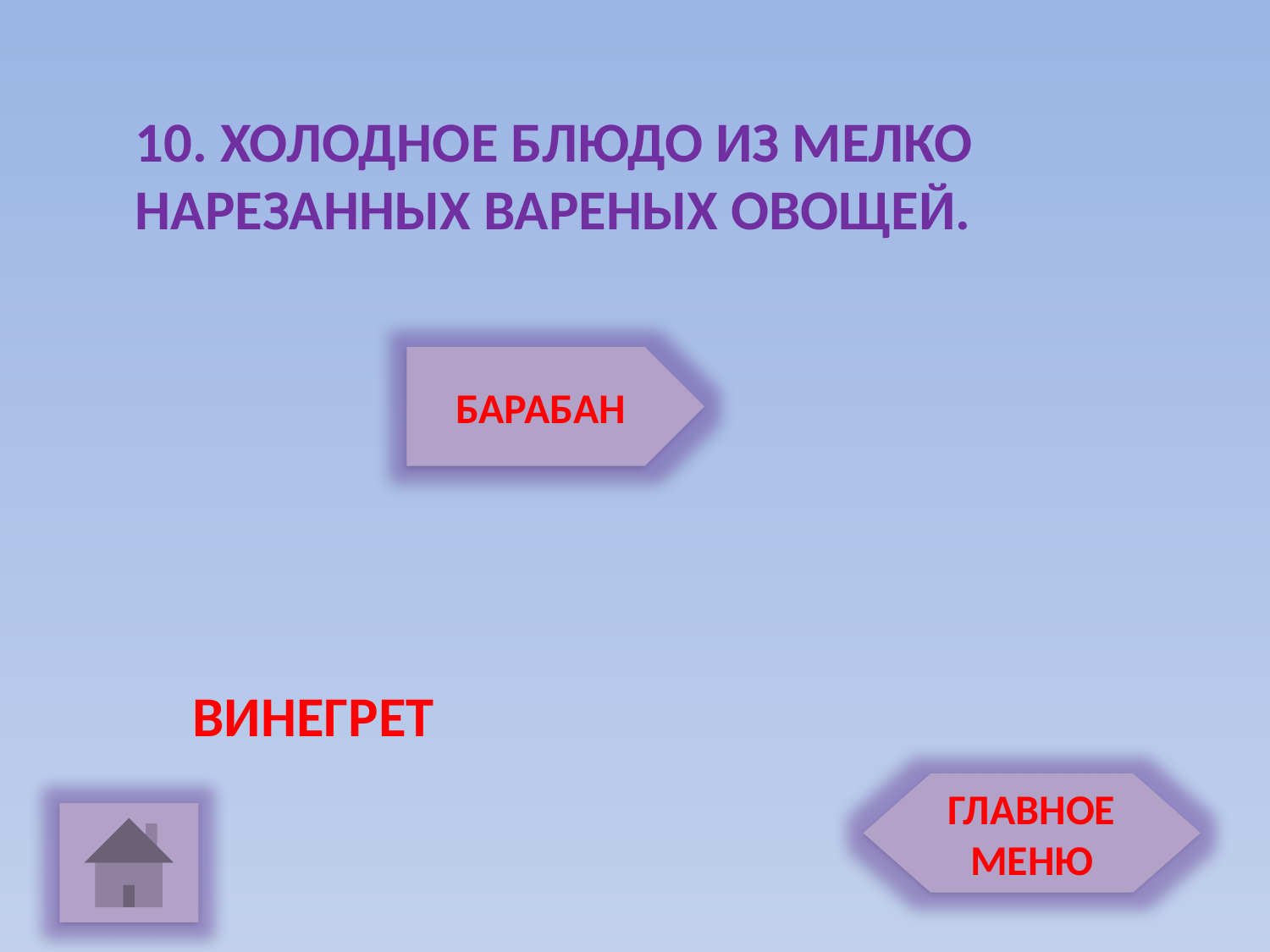

10. ХОЛОДНОЕ БЛЮДО ИЗ МЕЛКО
НАРЕЗАННЫХ ВАРЕНЫХ ОВОЩЕЙ.
БАРАБАН
ВИНЕГРЕТ
ГЛАВНОЕ МЕНЮ